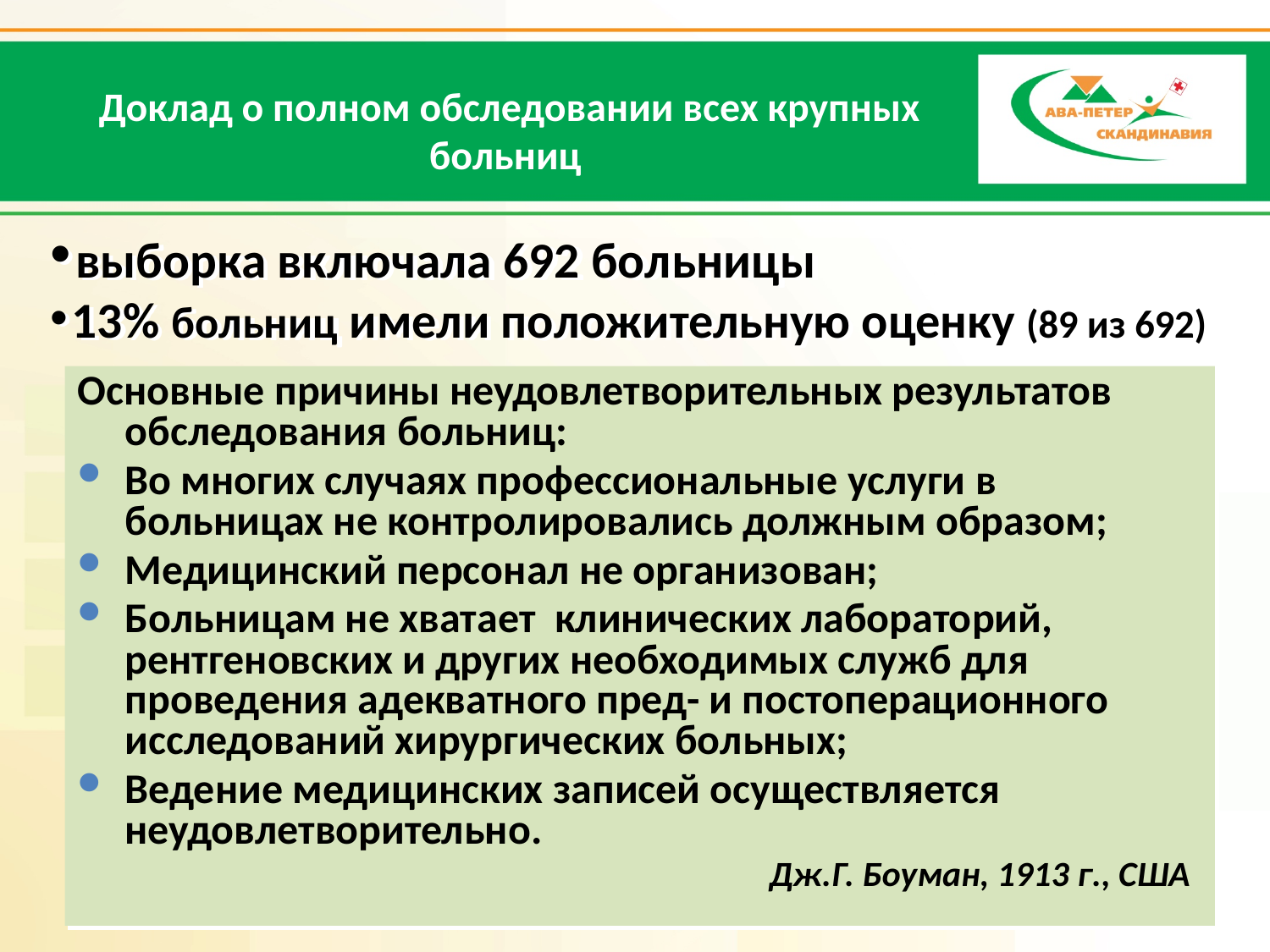

# Доклад о полном обследовании всех крупных больниц
 выборка включала 692 больницы
 13% больниц имели положительную оценку (89 из 692)

Основные причины неудовлетворительных результатов обследования больниц:
Во многих случаях профессиональные услуги в больницах не контролировались должным образом;
Медицинский персонал не организован;
Больницам не хватает  клинических лабораторий, рентгеновских и других необходимых служб для проведения адекватного пред- и постоперационного исследований хирургических больных;
Ведение медицинских записей осуществляется неудовлетворительно.
                                                                                      Дж.Г. Боуман, 1913 г., США

7